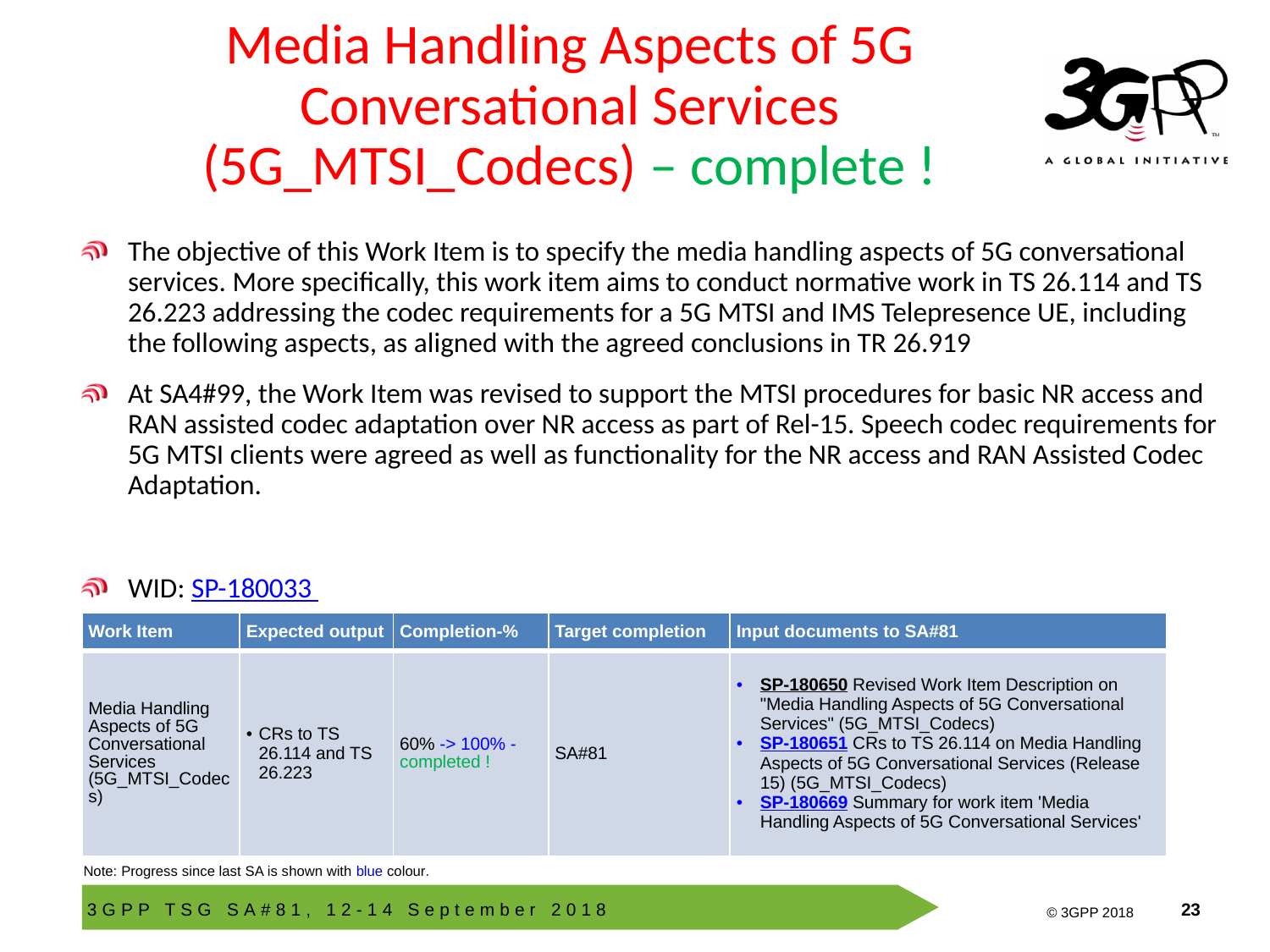

# Media Handling Aspects of 5G Conversational Services (5G_MTSI_Codecs) – complete !
The objective of this Work Item is to specify the media handling aspects of 5G conversational services. More specifically, this work item aims to conduct normative work in TS 26.114 and TS 26.223 addressing the codec requirements for a 5G MTSI and IMS Telepresence UE, including the following aspects, as aligned with the agreed conclusions in TR 26.919
At SA4#99, the Work Item was revised to support the MTSI procedures for basic NR access and RAN assisted codec adaptation over NR access as part of Rel-15. Speech codec requirements for 5G MTSI clients were agreed as well as functionality for the NR access and RAN Assisted Codec Adaptation.

WID: SP-180033
| Work Item | Expected output | Completion-% | Target completion | Input documents to SA#81 |
| --- | --- | --- | --- | --- |
| Media Handling Aspects of 5G Conversational Services (5G\_MTSI\_Codecs) | CRs to TS 26.114 and TS 26.223 | 60% -> 100% - completed ! | SA#81 | SP-180650 Revised Work Item Description on "Media Handling Aspects of 5G Conversational Services" (5G\_MTSI\_Codecs) SP-180651 CRs to TS 26.114 on Media Handling Aspects of 5G Conversational Services (Release 15) (5G\_MTSI\_Codecs) SP-180669 Summary for work item 'Media Handling Aspects of 5G Conversational Services' |
Note: Progress since last SA is shown with blue colour.